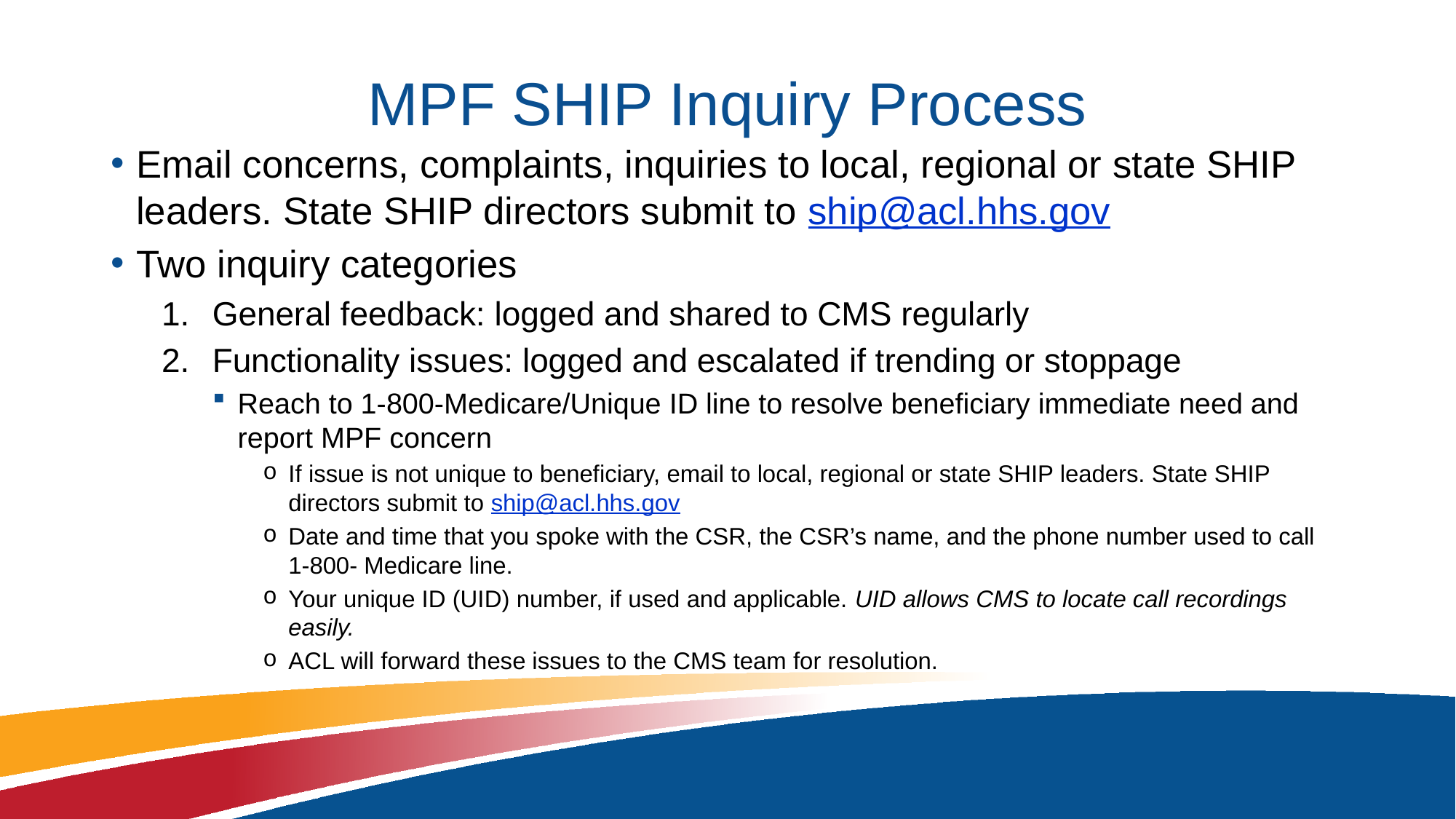

# MPF SHIP Inquiry Process
Email concerns, complaints, inquiries to local, regional or state SHIP leaders. State SHIP directors submit to ship@acl.hhs.gov
Two inquiry categories
General feedback: logged and shared to CMS regularly
Functionality issues: logged and escalated if trending or stoppage
Reach to 1-800-Medicare/Unique ID line to resolve beneficiary immediate need and report MPF concern
If issue is not unique to beneficiary, email to local, regional or state SHIP leaders. State SHIP directors submit to ship@acl.hhs.gov
Date and time that you spoke with the CSR, the CSR’s name, and the phone number used to call 1-800- Medicare line.
Your unique ID (UID) number, if used and applicable. UID allows CMS to locate call recordings easily.
ACL will forward these issues to the CMS team for resolution.